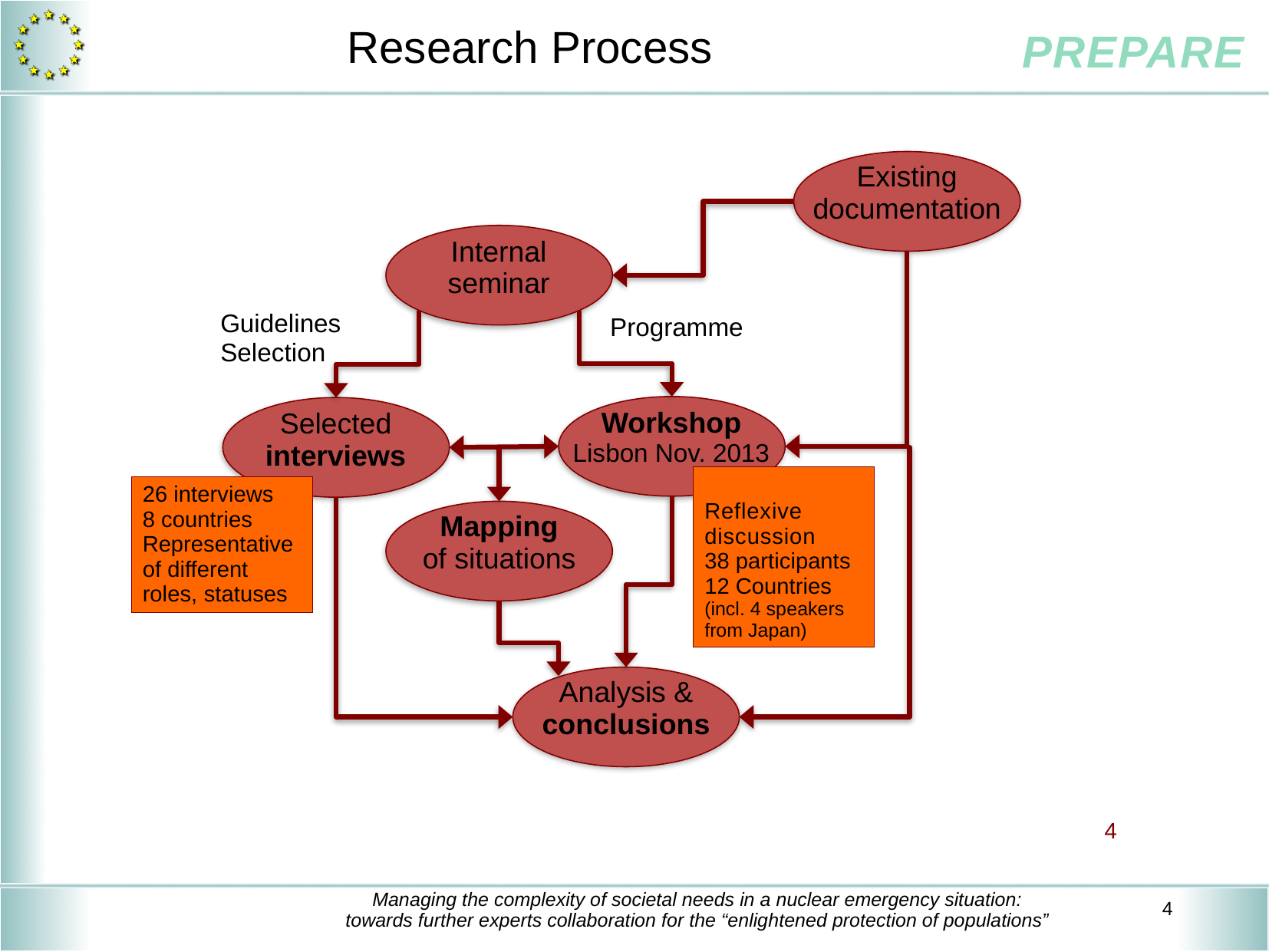

# Research Process

Existing
documentation
Internal
seminar
Guidelines
Selection
Programme
Workshop
Lisbon Nov. 2013
Selected
interviews

Reflexive discussion
38 participants
12 Countries
(incl. 4 speakers from Japan)
26 interviews
8 countries Representative
of different roles, statuses
Mapping
of situations
Analysis &
conclusions

4